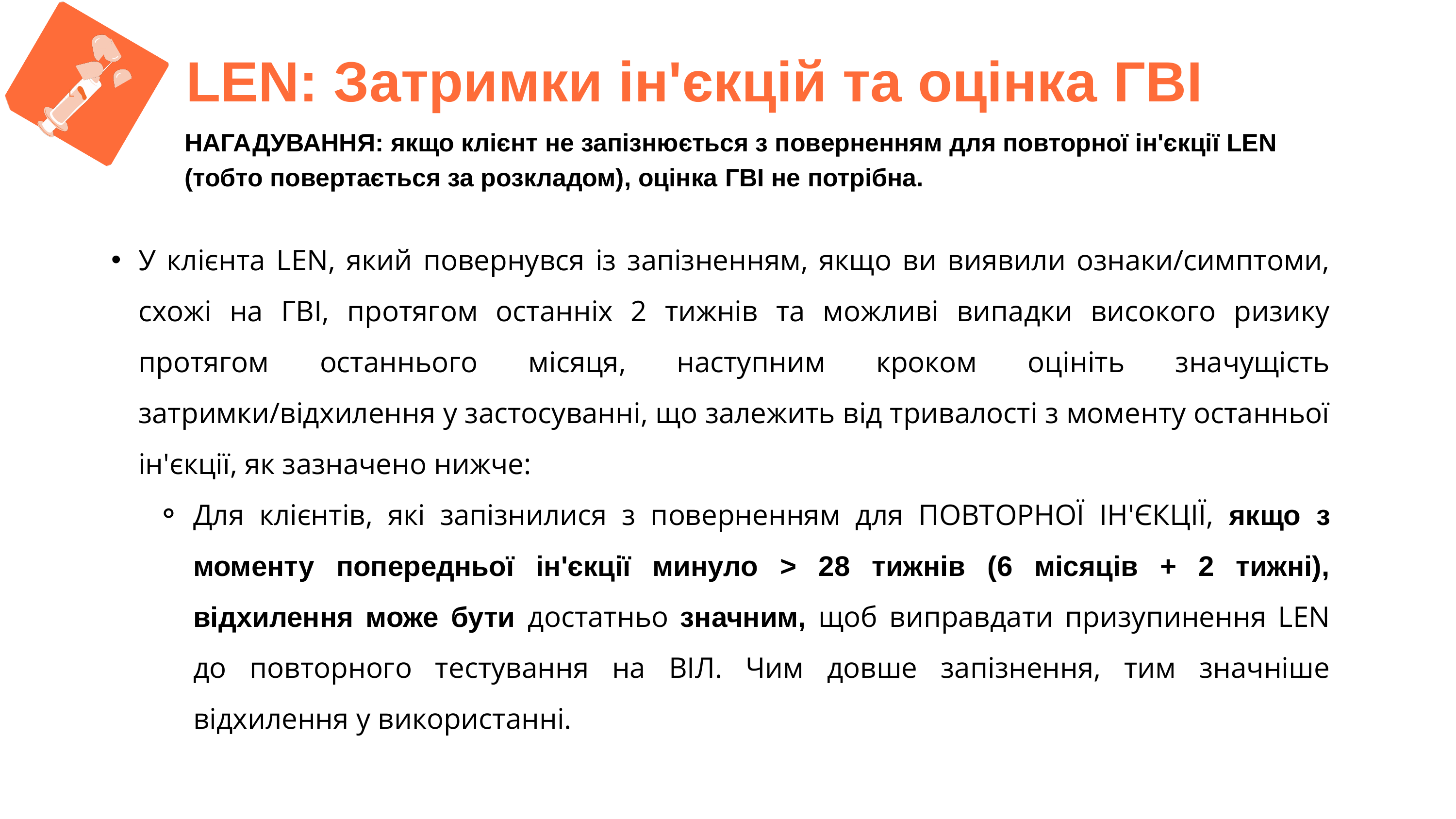

L
LEN: Затримки ін'єкцій та оцінка ГВІ
НАГАДУВАННЯ: якщо клієнт не запізнюється з поверненням для повторної ін'єкції LEN (тобто повертається за розкладом), оцінка ГВІ не потрібна.
У клієнта LEN, який повернувся із запізненням, якщо ви виявили ознаки/симптоми, схожі на ГВІ, протягом останніх 2 тижнів та можливі випадки високого ризику протягом останнього місяця, наступним кроком оцініть значущість затримки/відхилення у застосуванні, що залежить від тривалості з моменту останньої ін'єкції, як зазначено нижче:
Для клієнтів, які запізнилися з поверненням для ПОВТОРНОЇ ІН'ЄКЦІЇ, якщо з моменту попередньої ін'єкції минуло > 28 тижнів (6 місяців + 2 тижні), відхилення може бути достатньо значним, щоб виправдати призупинення LEN до повторного тестування на ВІЛ. Чим довше запізнення, тим значніше відхилення у використанні.